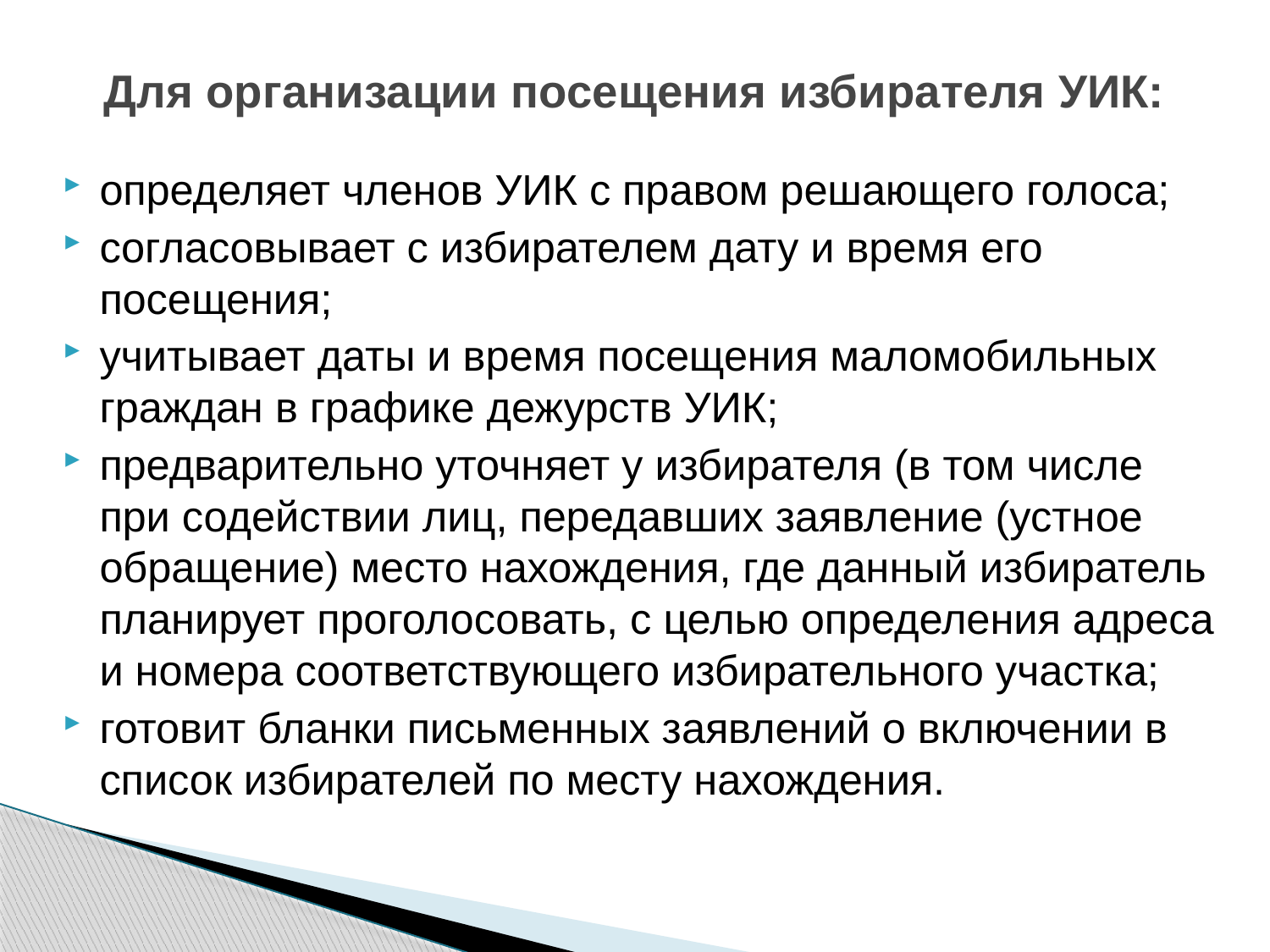

# Для организации посещения избирателя УИК:
определяет членов УИК с правом решающего голоса;
согласовывает с избирателем дату и время его посещения;
учитывает даты и время посещения маломобильных граждан в графике дежурств УИК;
предварительно уточняет у избирателя (в том числе при содействии лиц, передавших заявление (устное обращение) место нахождения, где данный избиратель планирует проголосовать, с целью определения адреса и номера соответствующего избирательного участка;
готовит бланки письменных заявлений о включении в список избирателей по месту нахождения.